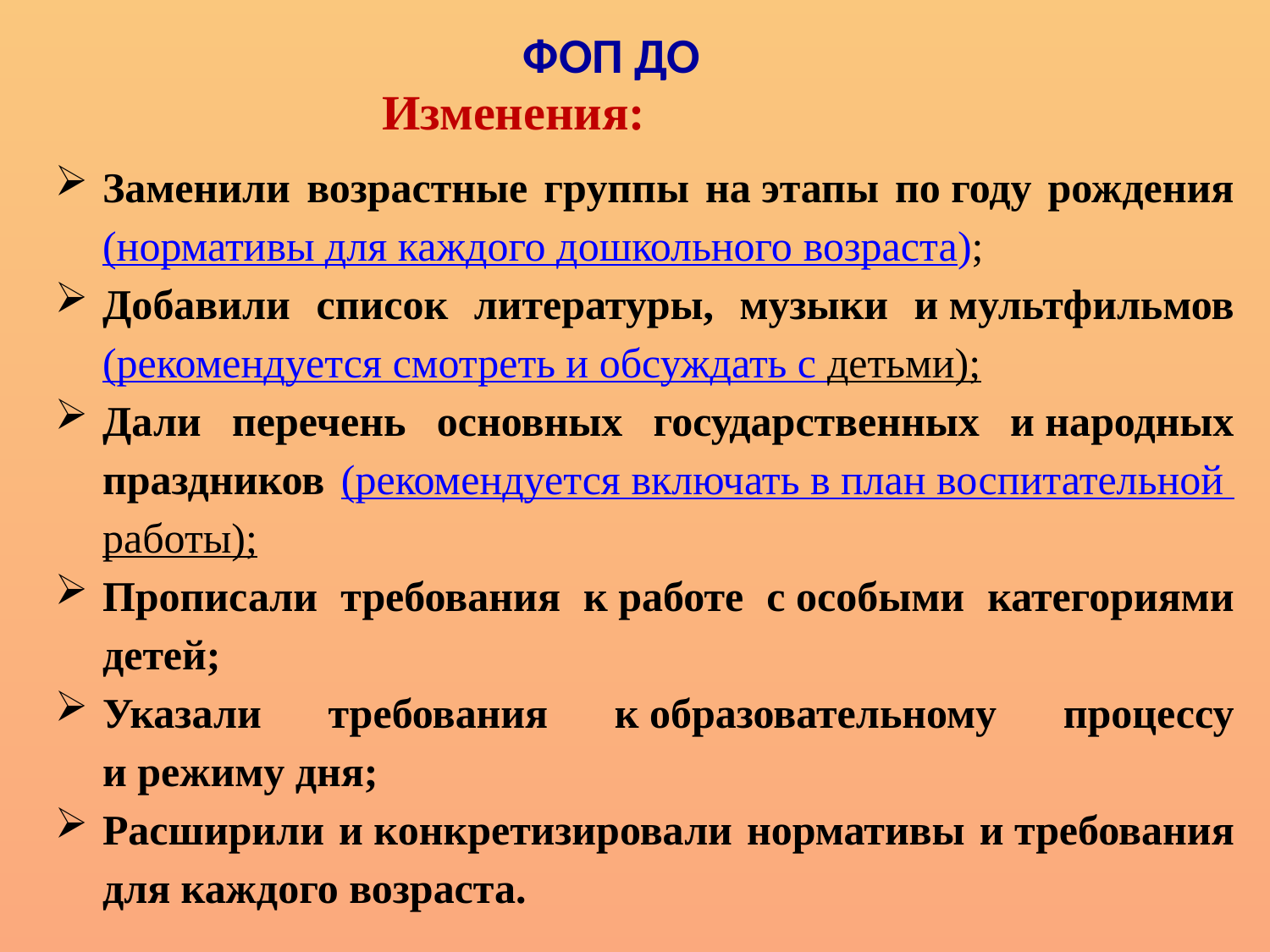

ФОП ДО

Изменения:
Заменили возрастные группы на этапы по году рождения (нормативы для каждого дошкольного возраста);
Добавили список литературы, музыки и мультфильмов (рекомендуется смотреть и обсуждать с детьми);
Дали перечень основных государственных и народных праздников (рекомендуется включать в план воспитательной работы);
Прописали требования к работе с особыми категориями детей;
Указали требования к образовательному процессу и режиму дня;
Расширили и конкретизировали нормативы и требования для каждого возраста.